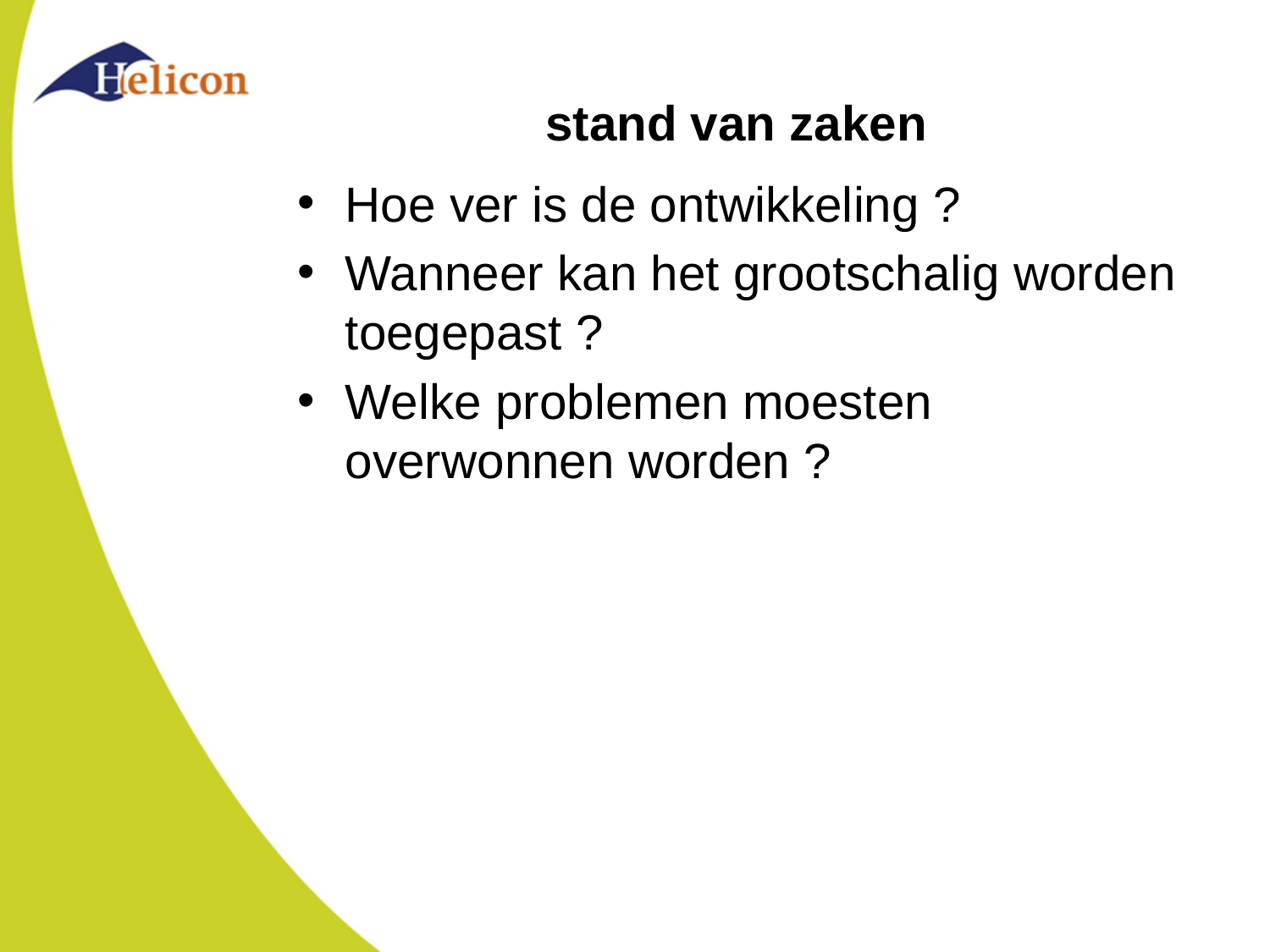

# stand van zaken
Hoe ver is de ontwikkeling ?
Wanneer kan het grootschalig worden toegepast ?
Welke problemen moesten overwonnen worden ?